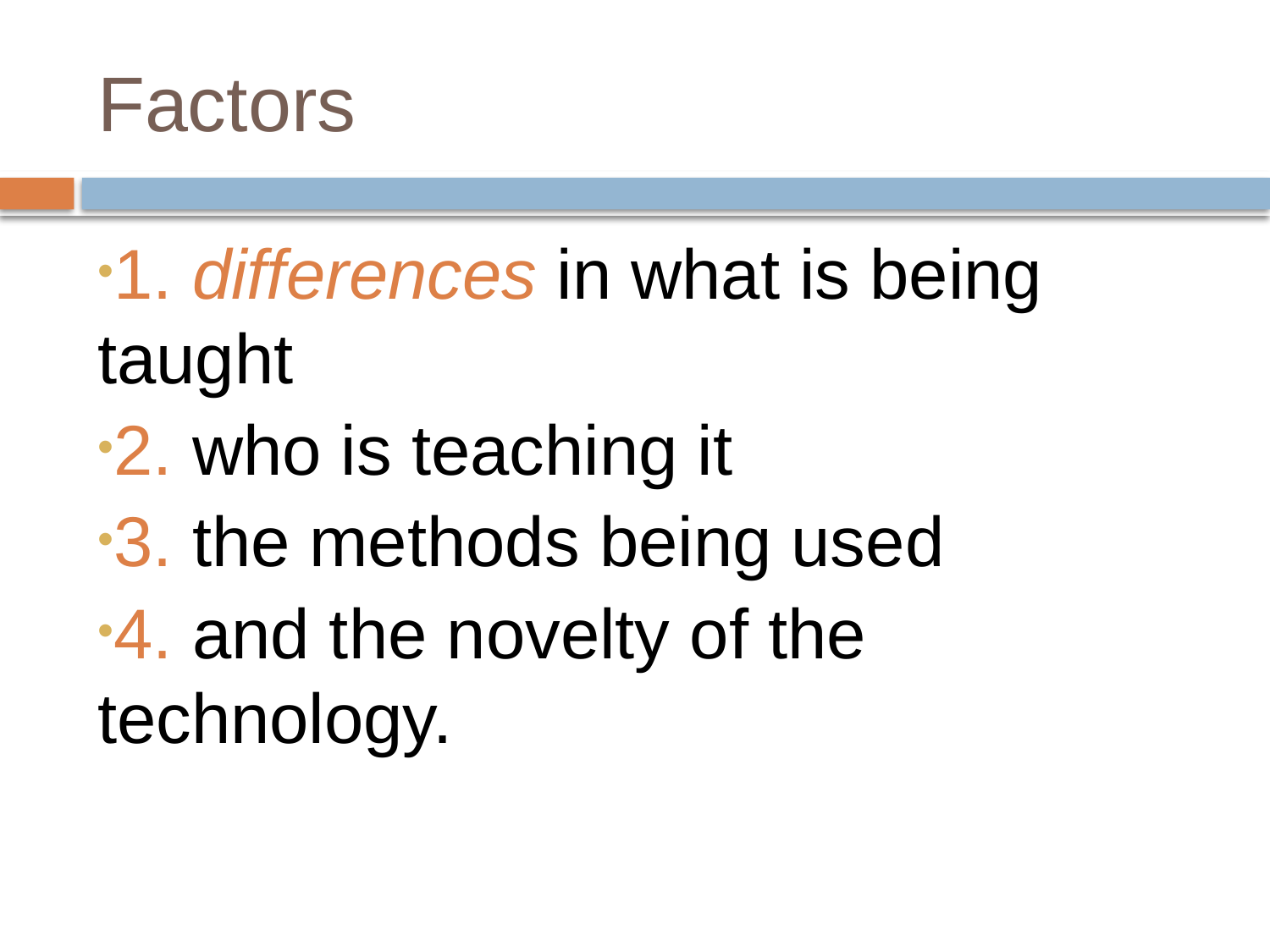

# Factors
1. differences in what is being taught
2. who is teaching it
3. the methods being used
4. and the novelty of the technology.